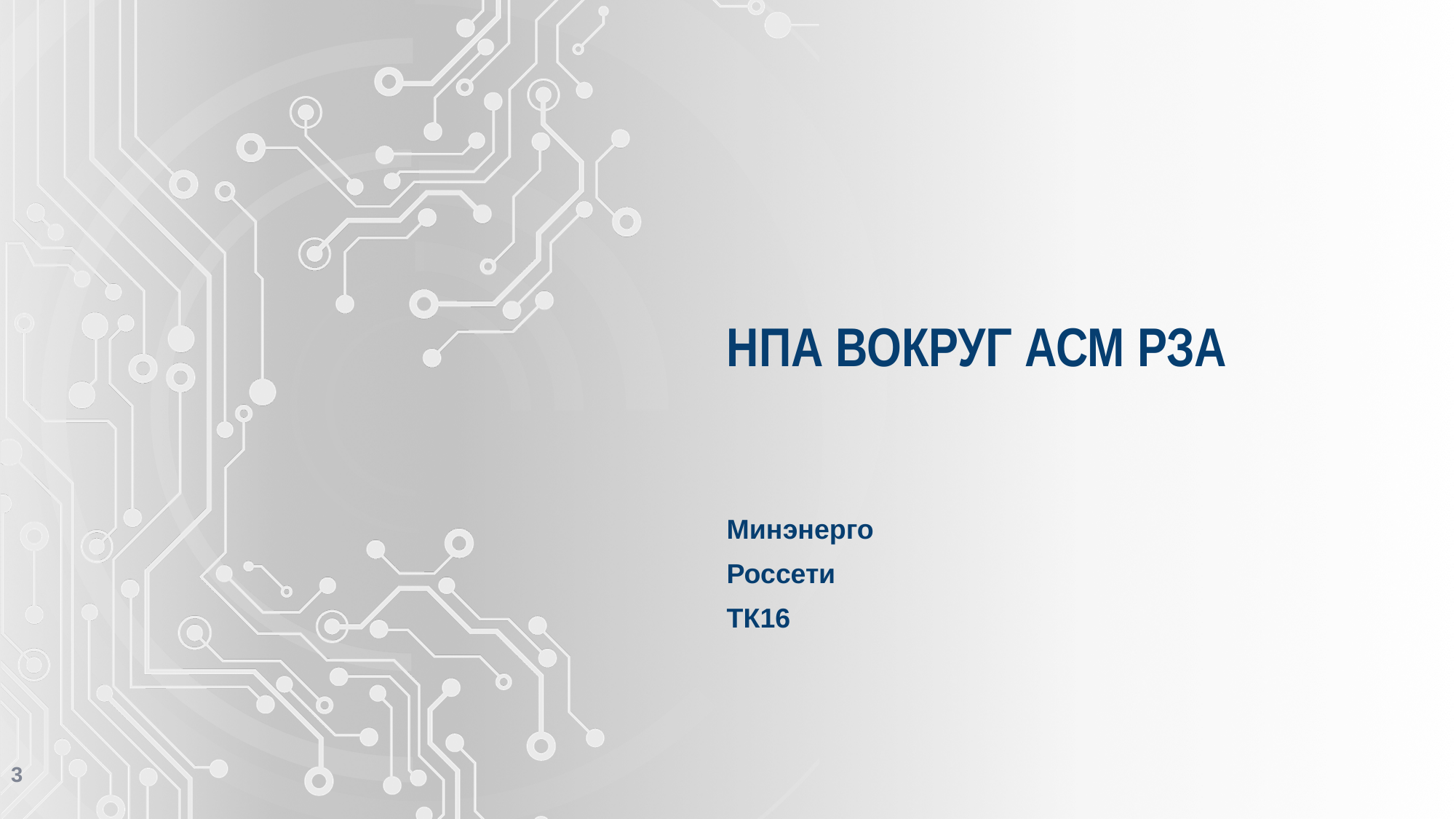

# НПА вокруг асм рза
Минэнерго
Россети
ТК16
3